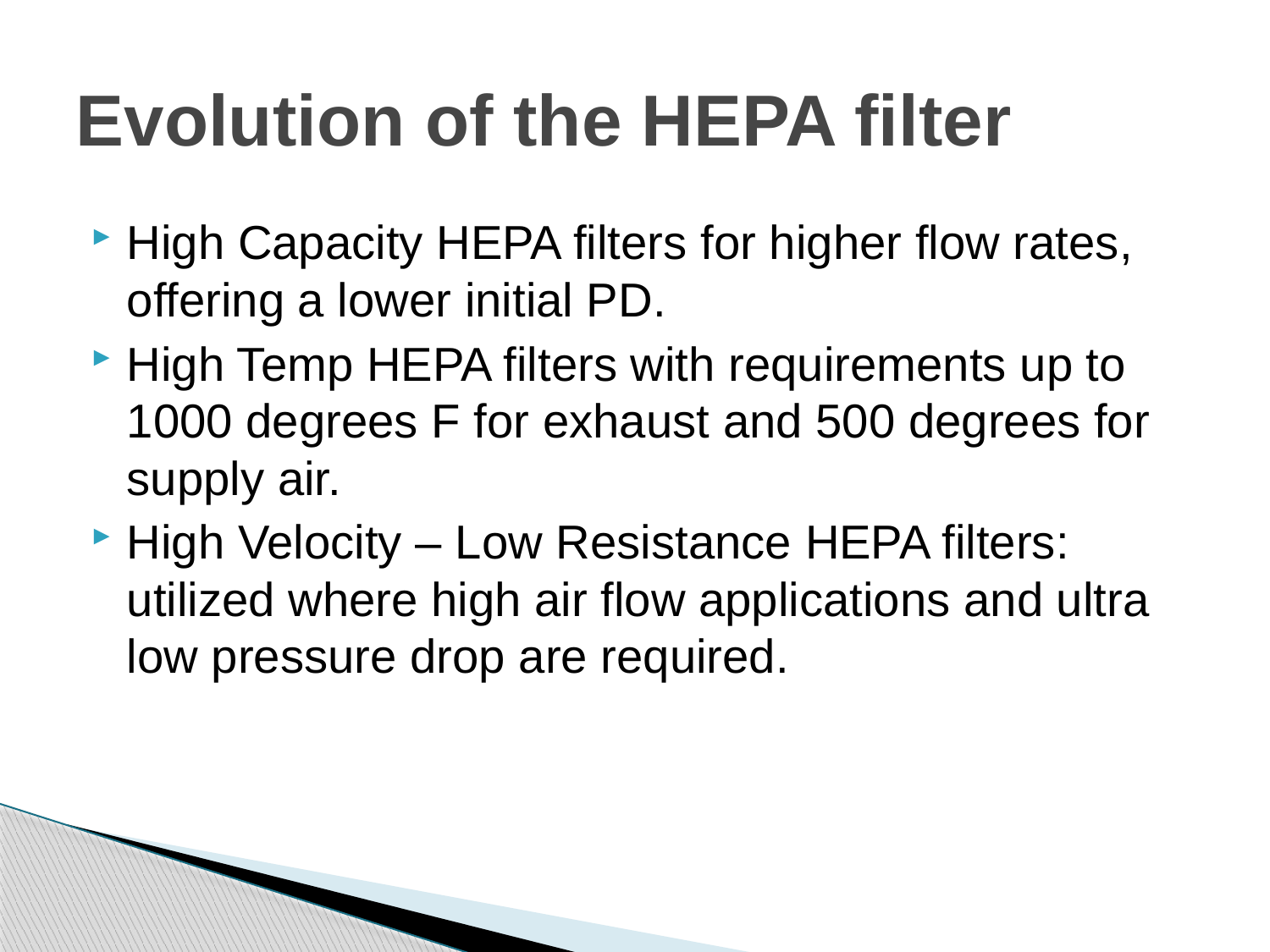

# Evolution of the HEPA filter
High Capacity HEPA filters for higher flow rates, offering a lower initial PD.
High Temp HEPA filters with requirements up to 1000 degrees F for exhaust and 500 degrees for supply air.
High Velocity – Low Resistance HEPA filters: utilized where high air flow applications and ultra low pressure drop are required.